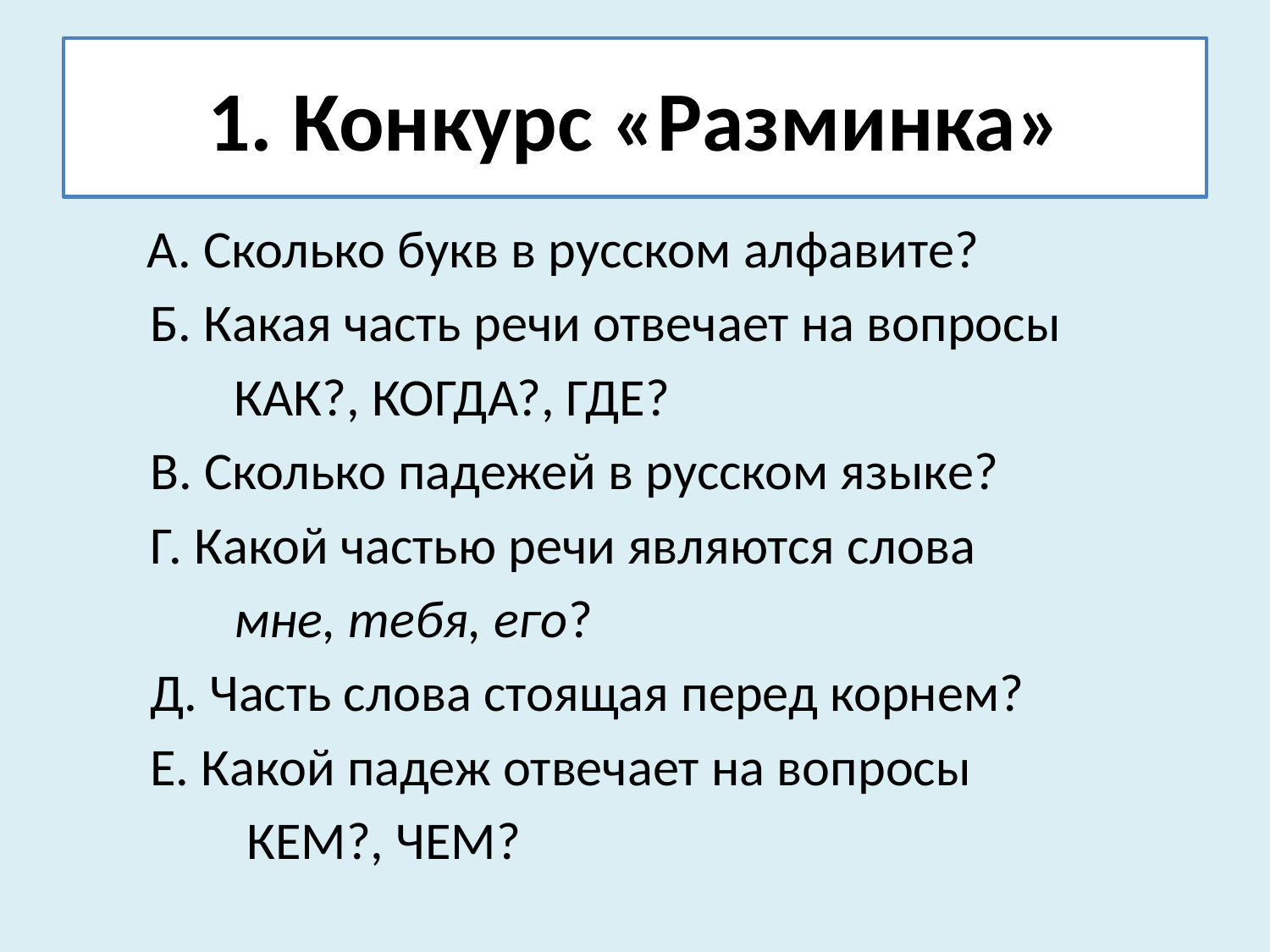

# 1. Конкурс «Разминка»
       А. Сколько букв в русском алфавите?
      Б. Какая часть речи отвечает на вопросы
             КАК?, КОГДА?, ГДЕ?
      В. Сколько падежей в русском языке?
      Г. Какой частью речи являются слова
             мне, тебя, его?
      Д. Часть слова стоящая перед корнем?
      Е. Какой падеж отвечает на вопросы
              КЕМ?, ЧЕМ?